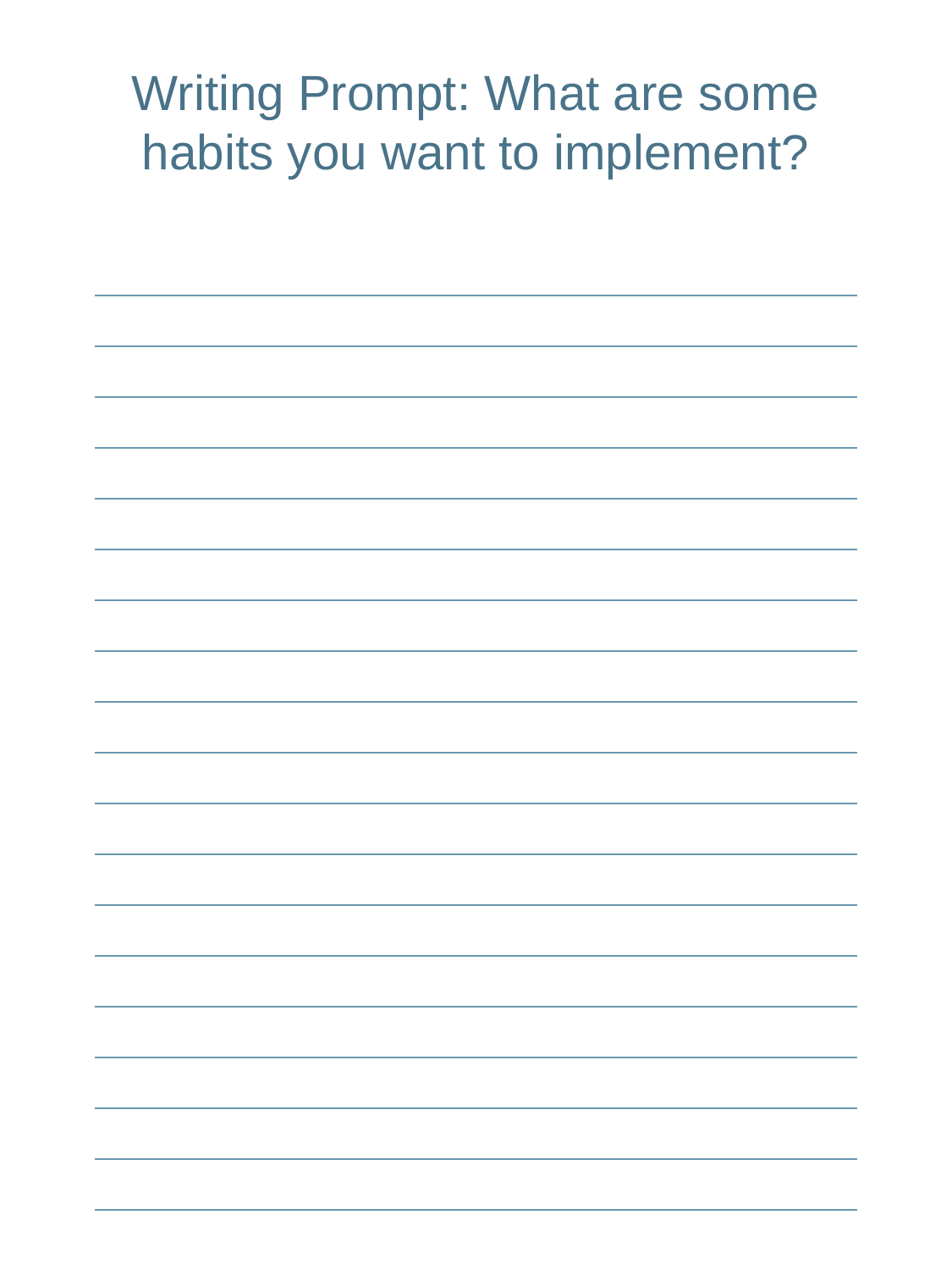

Writing Prompt: What are some habits you want to implement?
|  |
| --- |
|  |
|  |
|  |
|  |
|  |
|  |
|  |
|  |
|  |
|  |
|  |
|  |
|  |
|  |
|  |
|  |
|  |